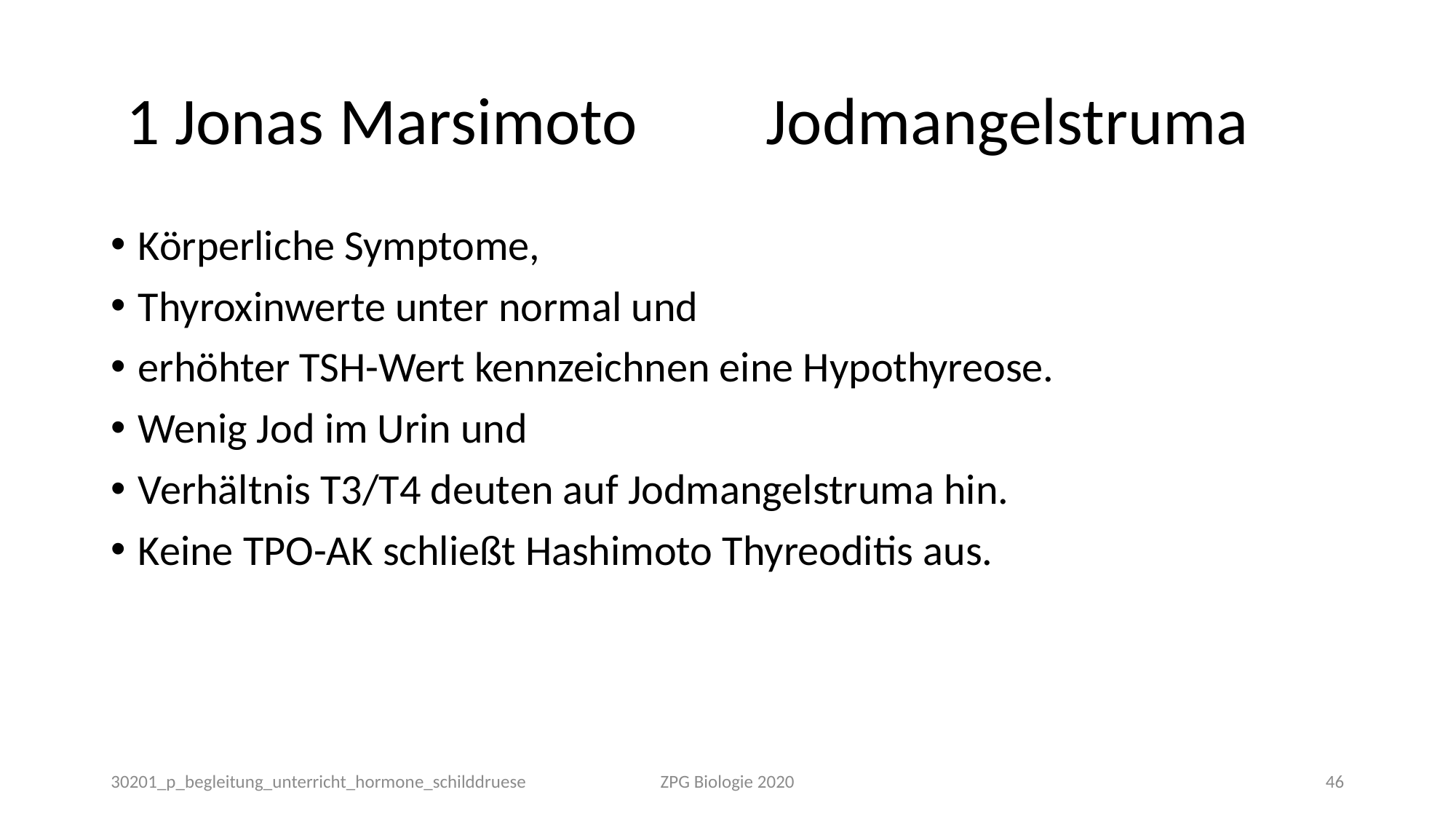

# 1 Jonas Marsimoto		Jodmangelstruma
Körperliche Symptome,
Thyroxinwerte unter normal und
erhöhter TSH-Wert kennzeichnen eine Hypothyreose.
Wenig Jod im Urin und
Verhältnis T3/T4 deuten auf Jodmangelstruma hin.
Keine TPO-AK schließt Hashimoto Thyreoditis aus.
30201_p_begleitung_unterricht_hormone_schilddruese
ZPG Biologie 2020
46